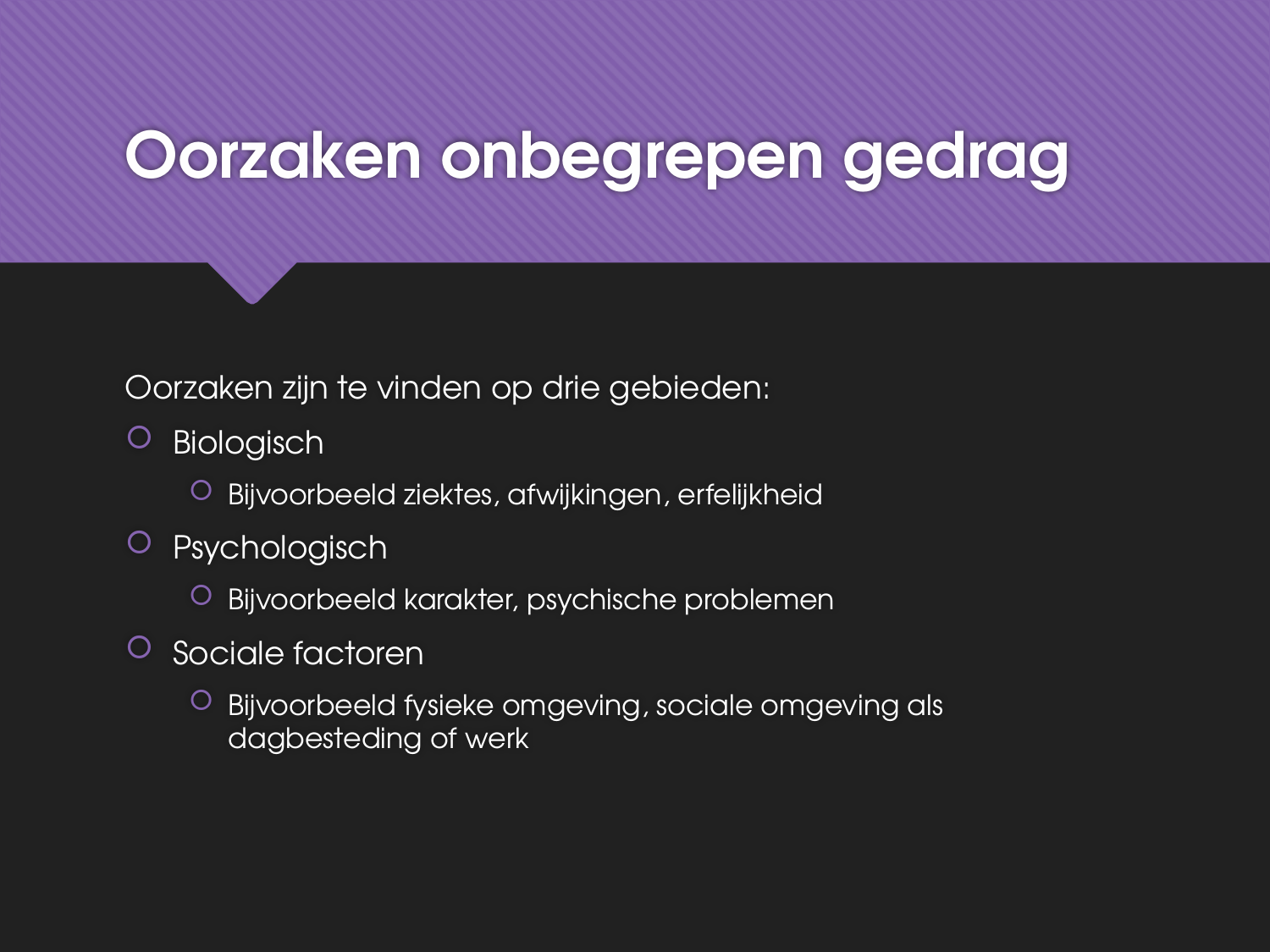

# Oorzaken onbegrepen gedrag
Oorzaken zijn te vinden op drie gebieden:
Biologisch
Bijvoorbeeld ziektes, afwijkingen, erfelijkheid
Psychologisch
Bijvoorbeeld karakter, psychische problemen
Sociale factoren
Bijvoorbeeld fysieke omgeving, sociale omgeving als dagbesteding of werk